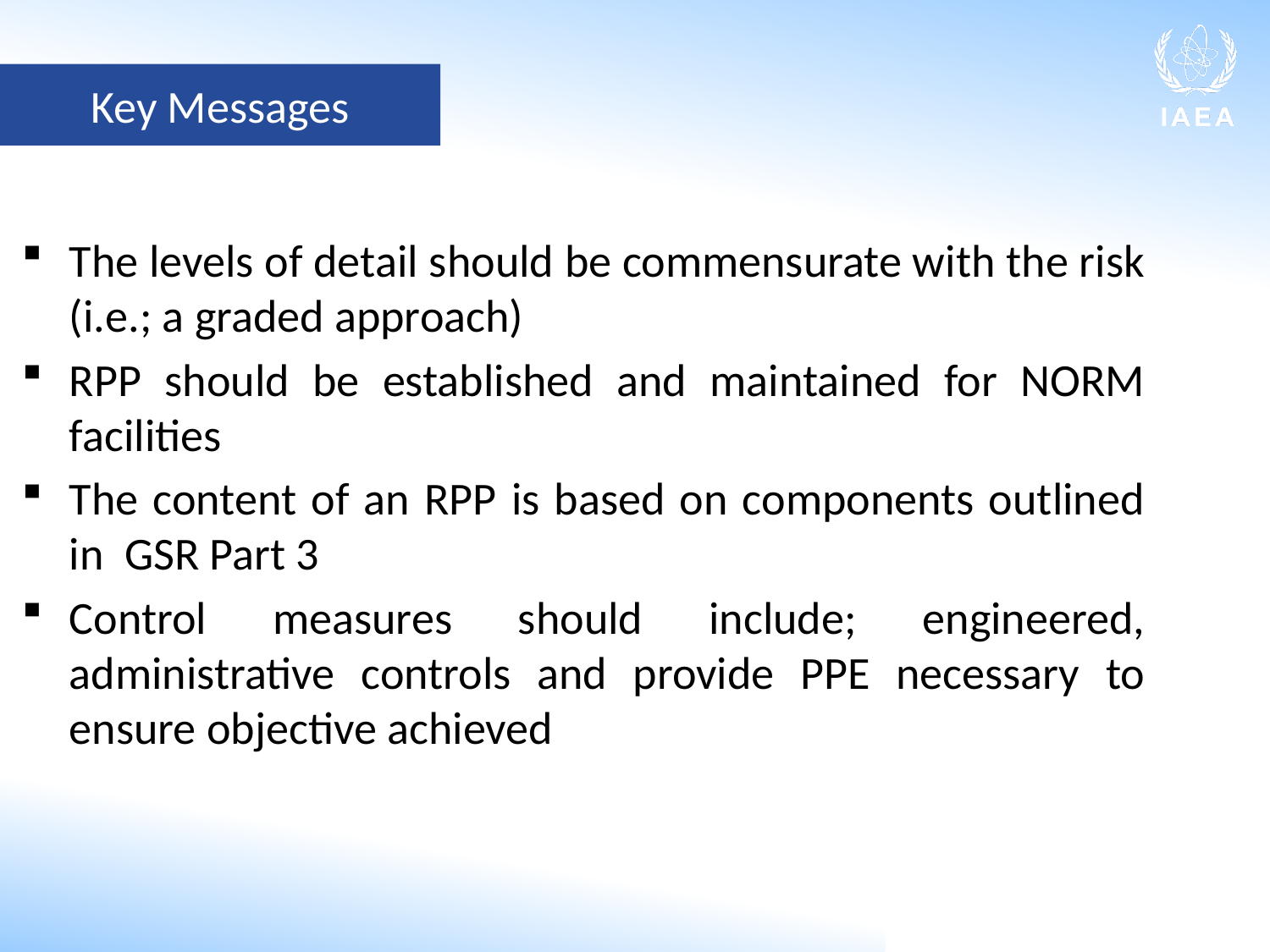

Key Messages
The levels of detail should be commensurate with the risk (i.e.; a graded approach)
RPP should be established and maintained for NORM facilities
The content of an RPP is based on components outlined in  GSR Part 3
Control measures should include; engineered, administrative controls and provide PPE necessary to ensure objective achieved